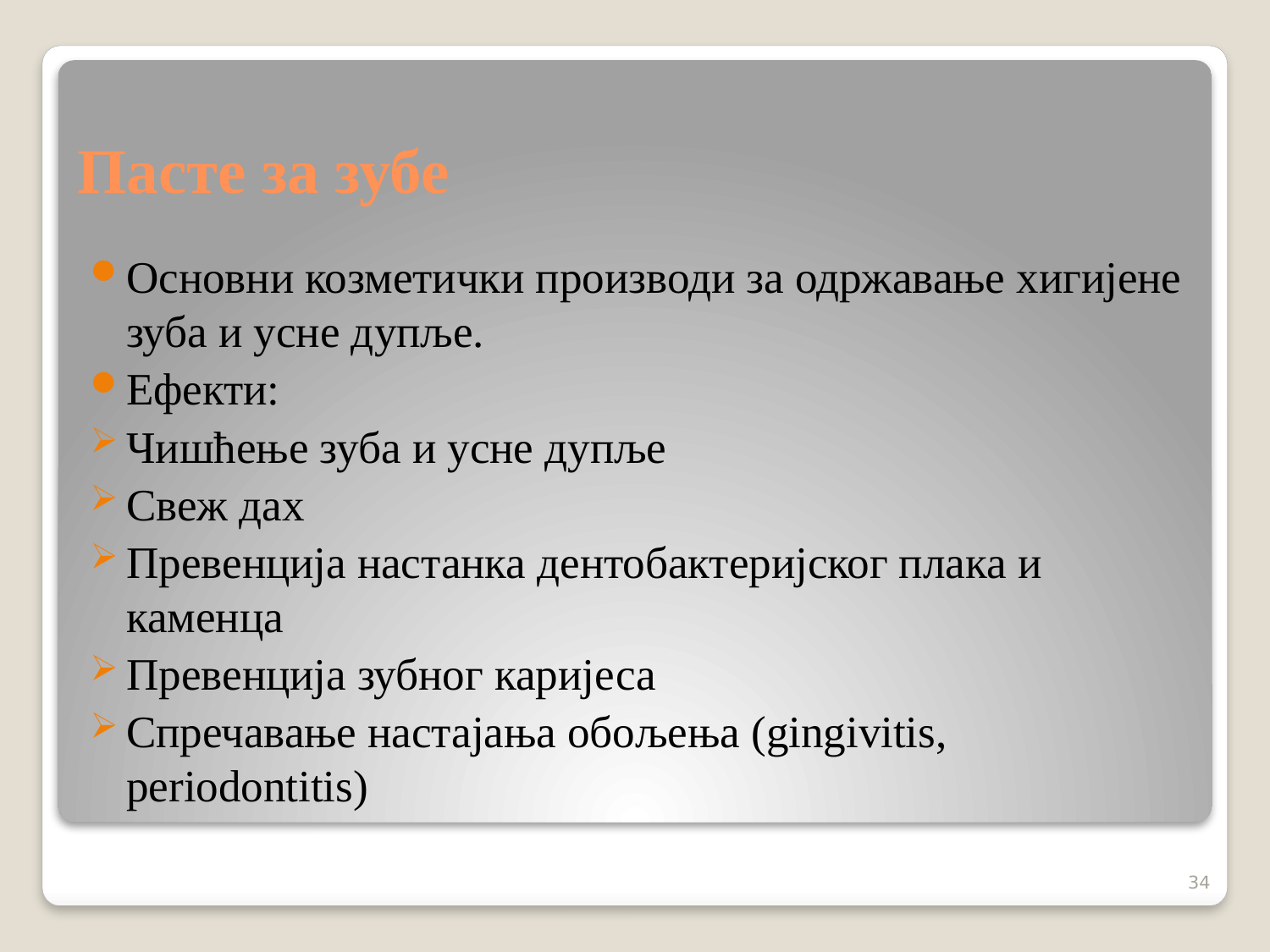

# Пасте за зубе
Основни козметички производи за одржавање хигијене зуба и усне дупље.
Ефекти:
Чишћење зуба и усне дупље
Свеж дах
Превенција настанка дентобактеријског плака и каменца
Превенција зубног каријеса
Спречавање настајања обољења (gingivitis, periodontitis)
34